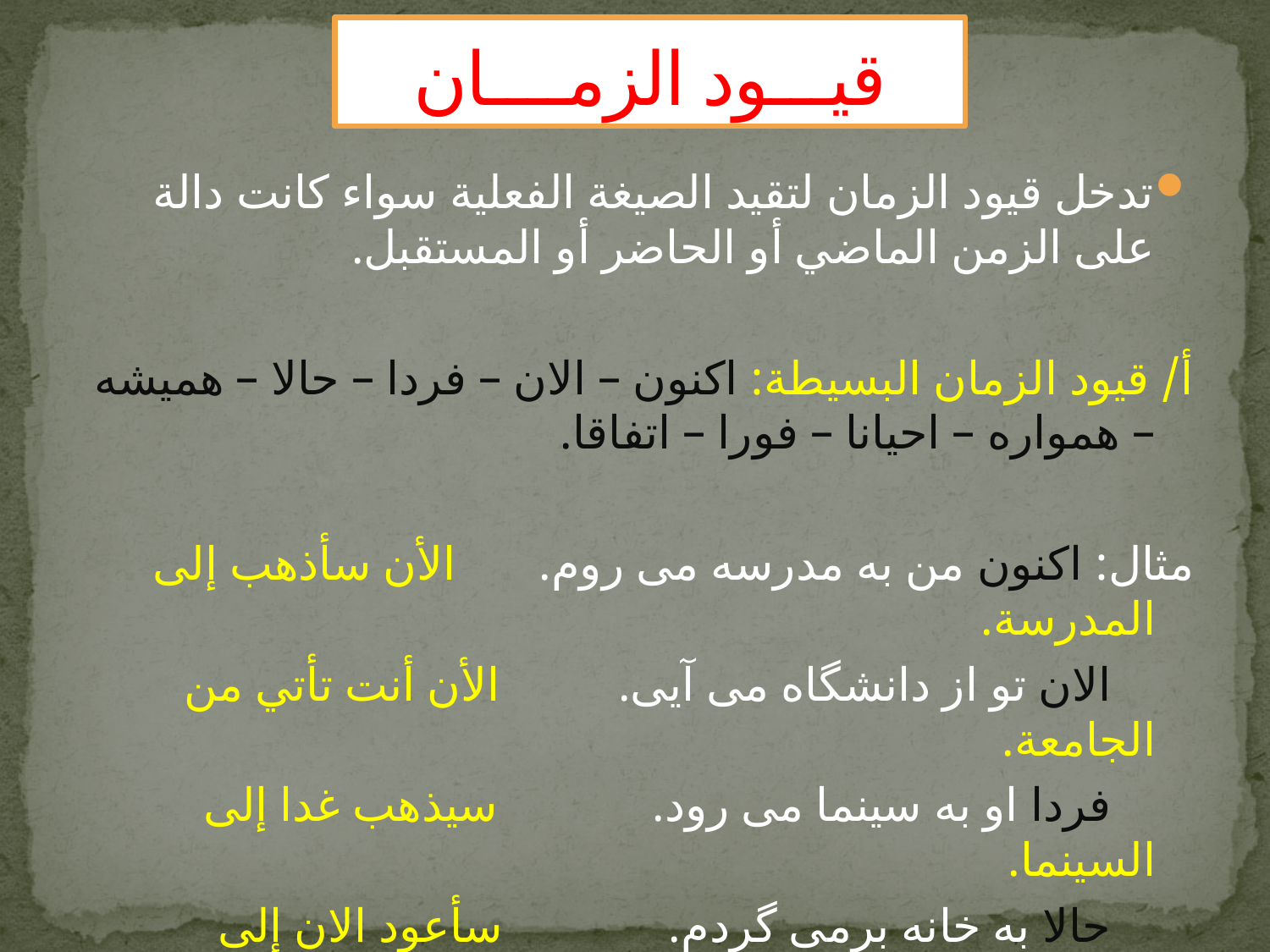

# قيـــود الزمــــان
تدخل قيود الزمان لتقيد الصيغة الفعلية سواء كانت دالة على الزمن الماضي أو الحاضر أو المستقبل.

أ/ قيود الزمان البسيطة: اکنون – الان – فردا – حالا – همیشه – همواره – احیانا – فورا – اتفاقا.

مثال: اکنون من به مدرسه می روم.       الأن سأذهب إلى المدرسة.
       الان تو از دانشگاه می آیی.          الأن أنت تأتي من الجامعة.
       فردا او به سینما می رود.             سيذهب غدا إلى السينما.
       حالا به خانه برمی گردم.              سأعود الان إلى المنزل.
      برادرم همیشه صبحانه را می خورد. أخي دائما يتناول الفطور.